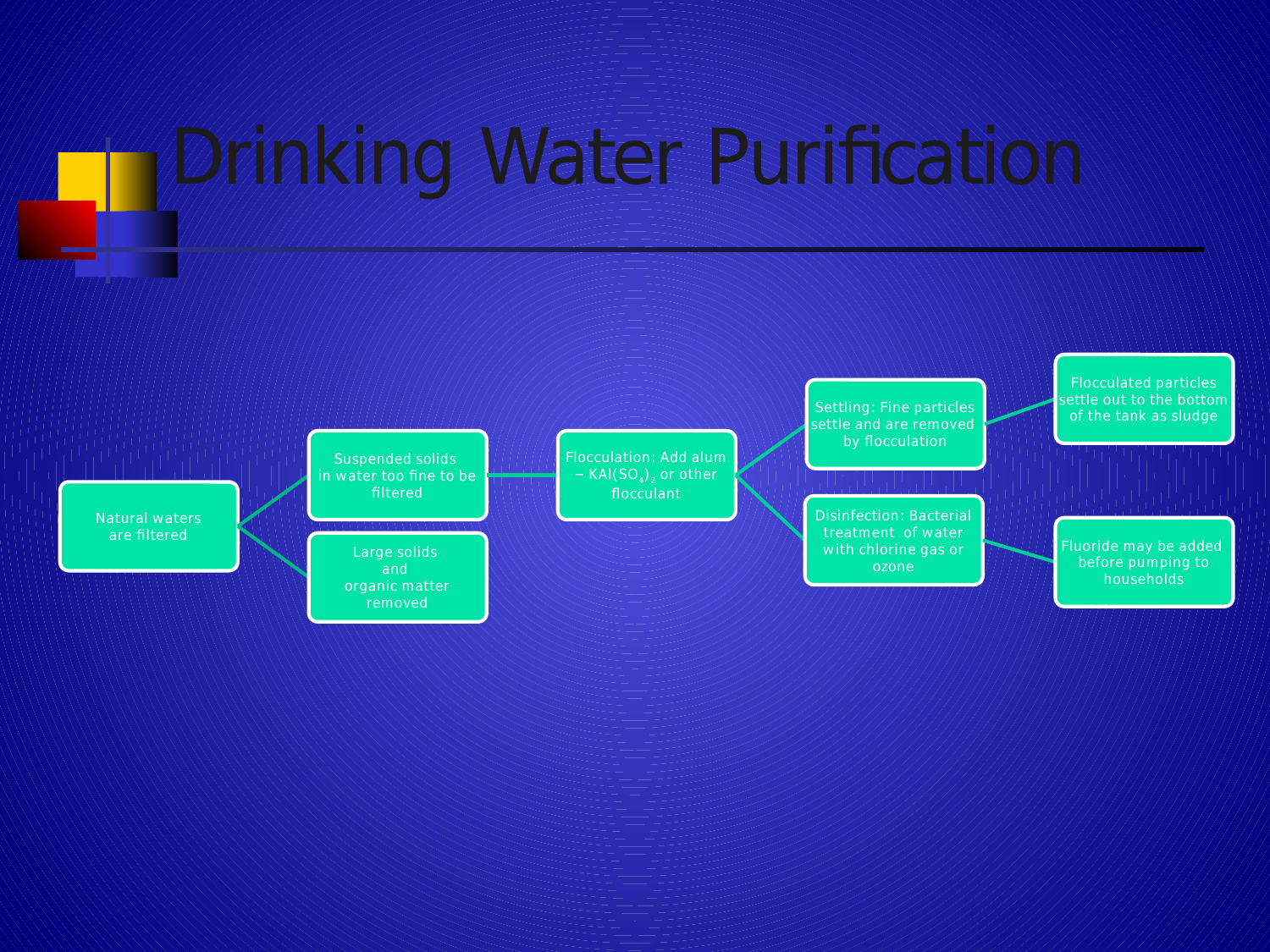

# Drinking Water Purification
Natural waters
are filtered

Suspended solids
in water too fine to be filtered

Flocculation: Add alum – KAl(SO4)2  or other flocculant

Settling: Fine particles settle and are removed
by flocculation

Flocculated particles settle out to the bottom of the tank as sludge

Disinfection: Bacterial treatment  of water
with chlorine gas or ozone

Fluoride may be added
before pumping to households

Large solids
and
organic matter removed